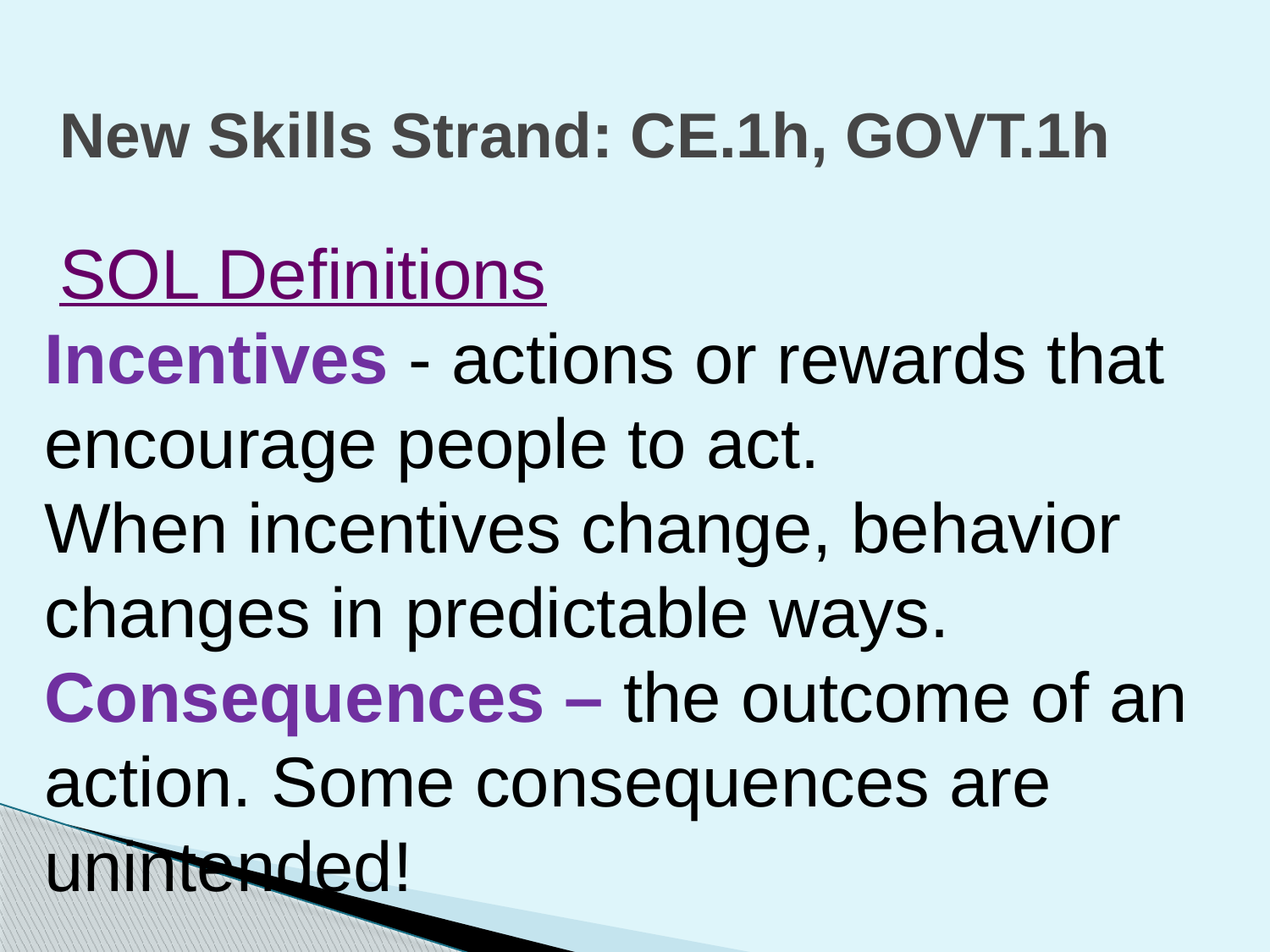

# New Skills Strand: CE.1h, GOVT.1h
SOL Definitions
Incentives - actions or rewards that encourage people to act.
When incentives change, behavior changes in predictable ways.
Consequences – the outcome of an action. Some consequences are unintended!